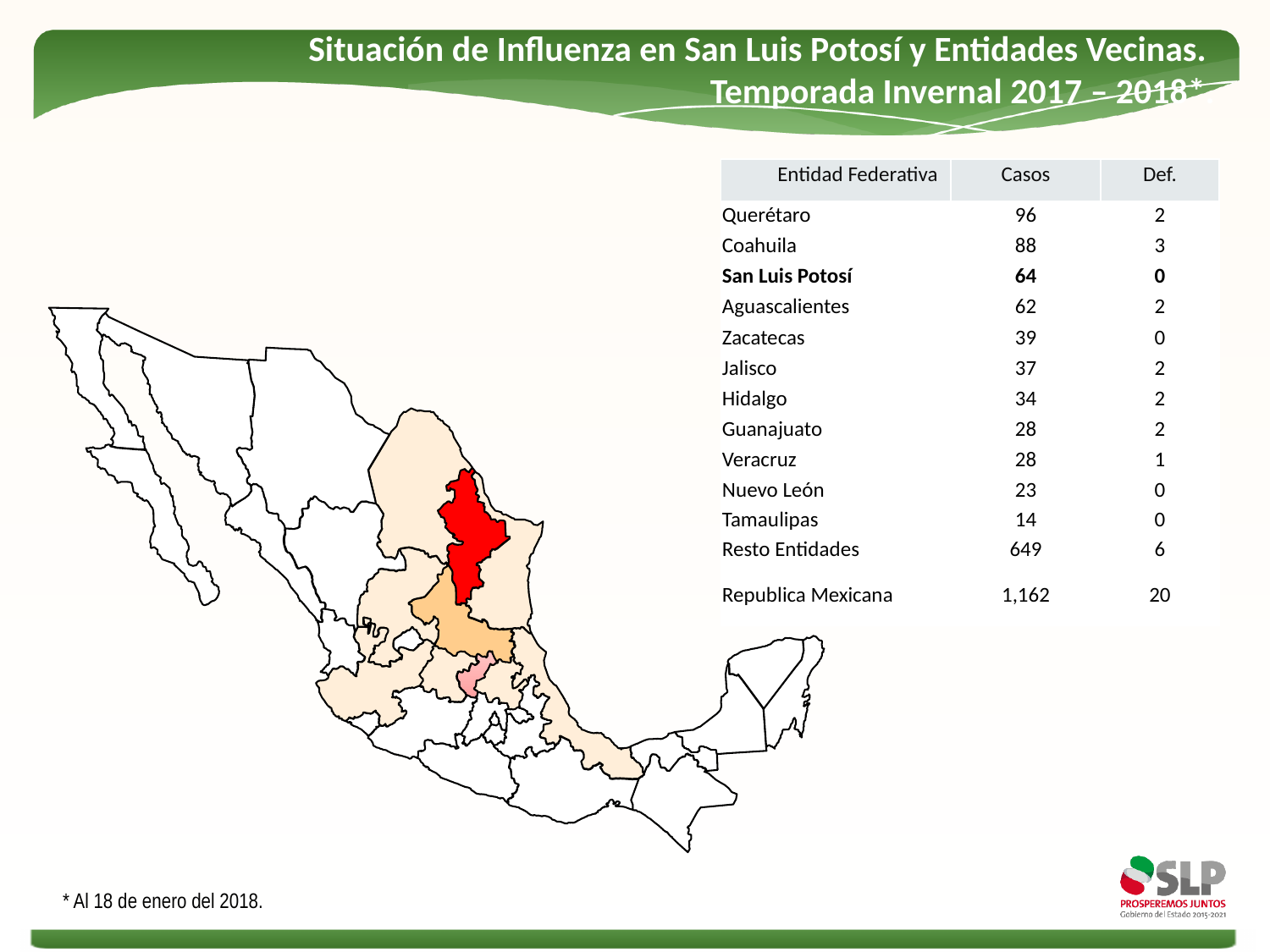

Situación de Influenza en San Luis Potosí y Entidades Vecinas.
Temporada Invernal 2017 – 2018*.
| Entidad Federativa | Casos | Def. |
| --- | --- | --- |
| Querétaro | 96 | 2 |
| Coahuila | 88 | 3 |
| San Luis Potosí | 64 | 0 |
| Aguascalientes | 62 | 2 |
| Zacatecas | 39 | 0 |
| Jalisco | 37 | 2 |
| Hidalgo | 34 | 2 |
| Guanajuato | 28 | 2 |
| Veracruz | 28 | 1 |
| Nuevo León | 23 | 0 |
| Tamaulipas | 14 | 0 |
| Resto Entidades | 649 | 6 |
| Republica Mexicana | 1,162 | 20 |

* Al 18 de enero del 2018.